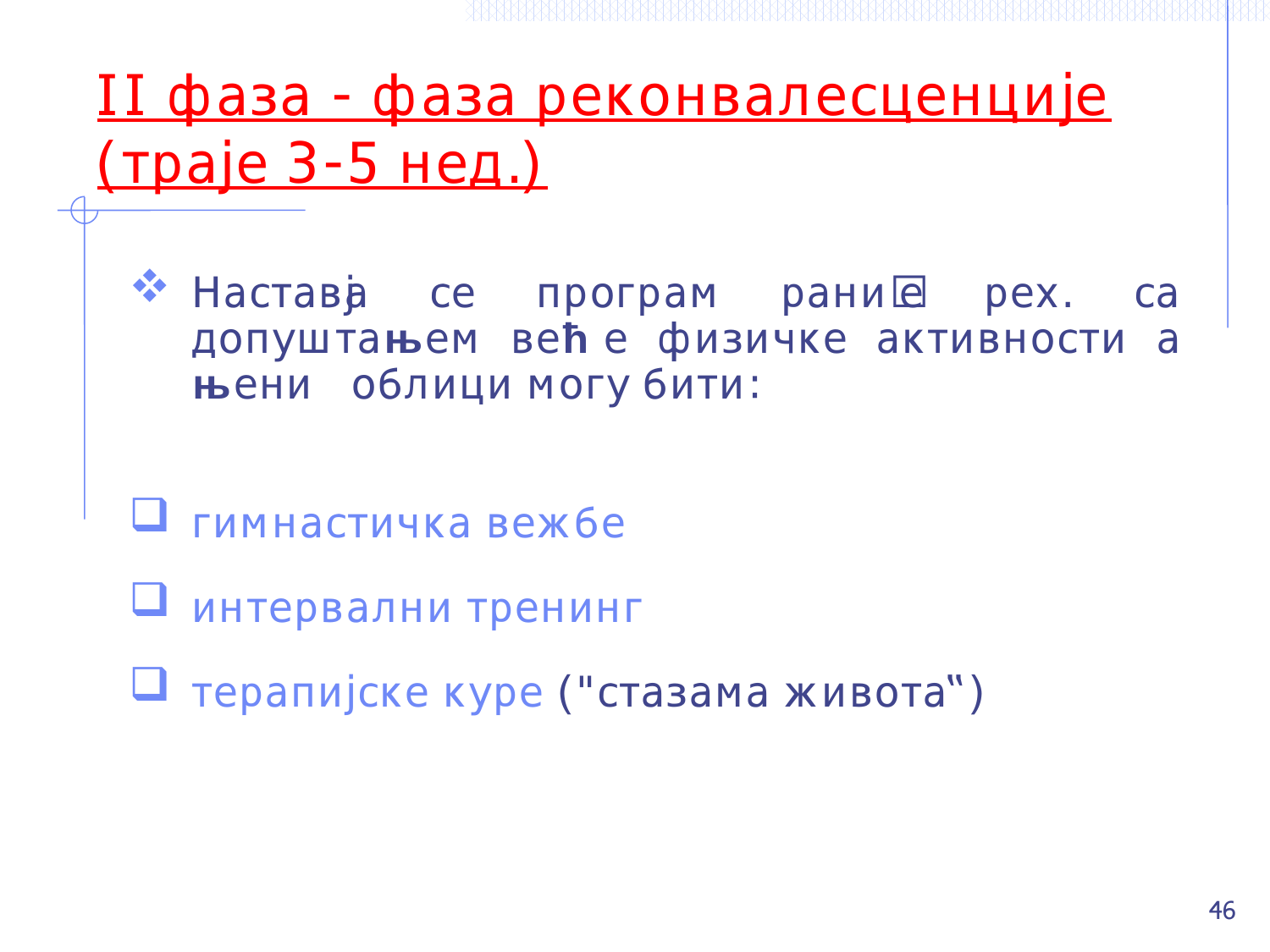

# II фаза - фаза реконвалесценције (траје 3-5 нед.)
Наставља се програм раније рех. са допуштањем веће физичке активности а њени   облици могу бити:

гимнастичка вежбе
интервални тренинг
терапијске куре ("стазама живота“)

46